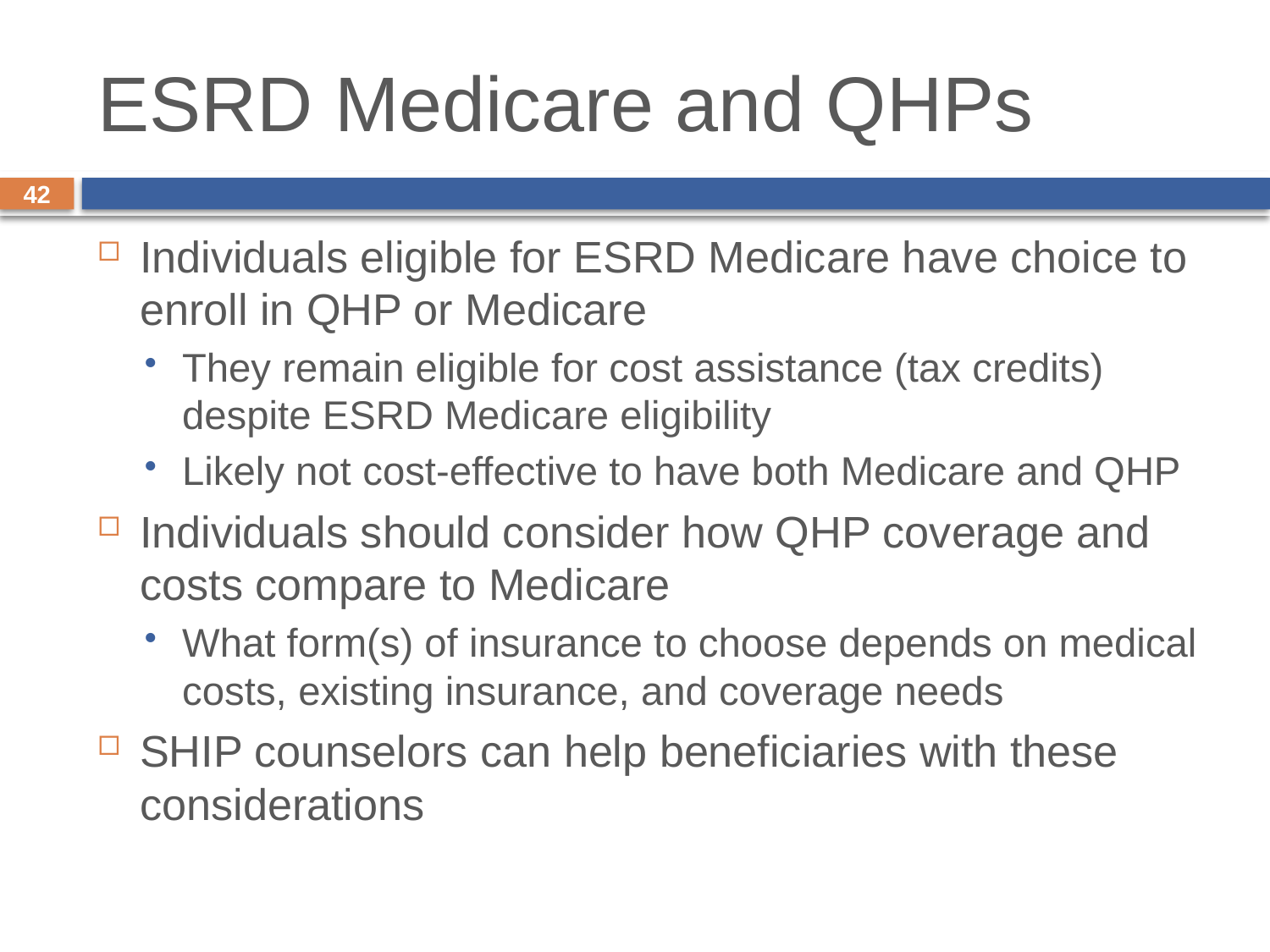

# ESRD Medicare and QHPs
42
Individuals eligible for ESRD Medicare have choice to enroll in QHP or Medicare
They remain eligible for cost assistance (tax credits) despite ESRD Medicare eligibility
Likely not cost-effective to have both Medicare and QHP
Individuals should consider how QHP coverage and costs compare to Medicare
What form(s) of insurance to choose depends on medical costs, existing insurance, and coverage needs
SHIP counselors can help beneficiaries with these considerations